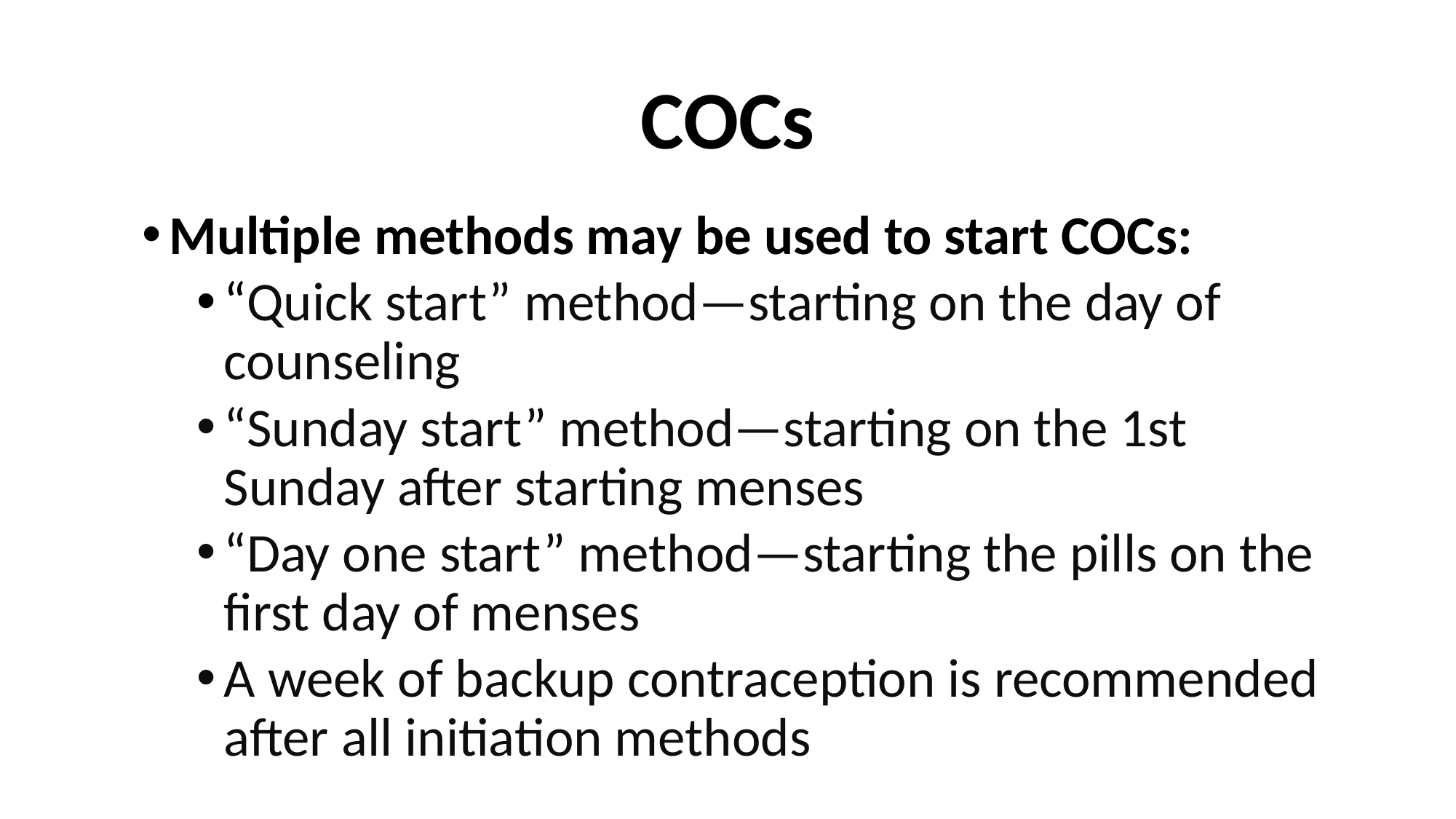

# COCs
Multiple methods may be used to start COCs:
“Quick start” method—starting on the day of counseling
“Sunday start” method—starting on the 1st Sunday after starting menses
“Day one start” method—starting the pills on the first day of menses
A week of backup contraception is recommended after all initiation methods